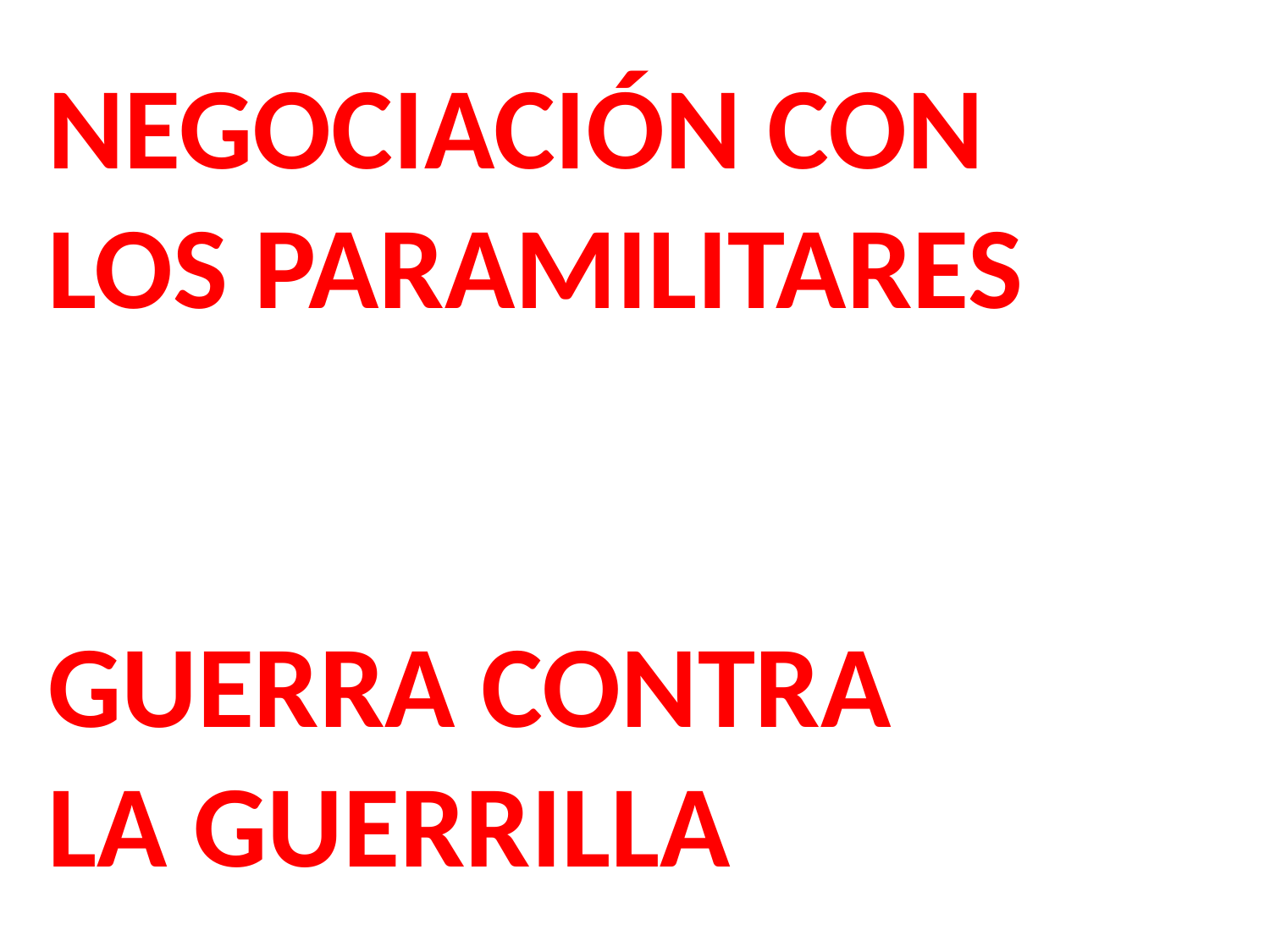

NEGOCIACIÓN CON LOS PARAMILITARES

GUERRA CONTRA
LA GUERRILLA